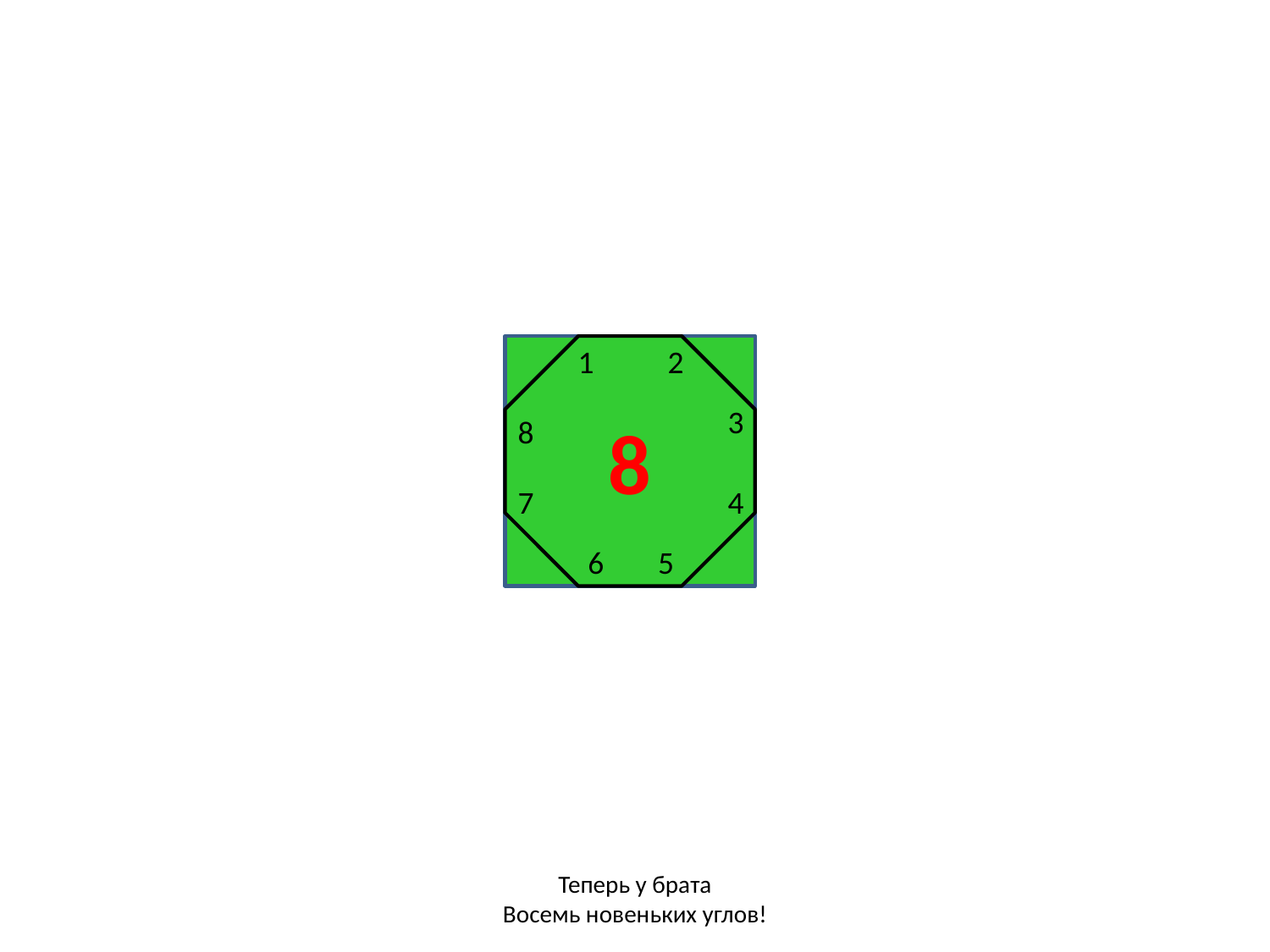

8
1
2
3
8
7
4
6
5
Теперь у брата
Восемь новеньких углов!